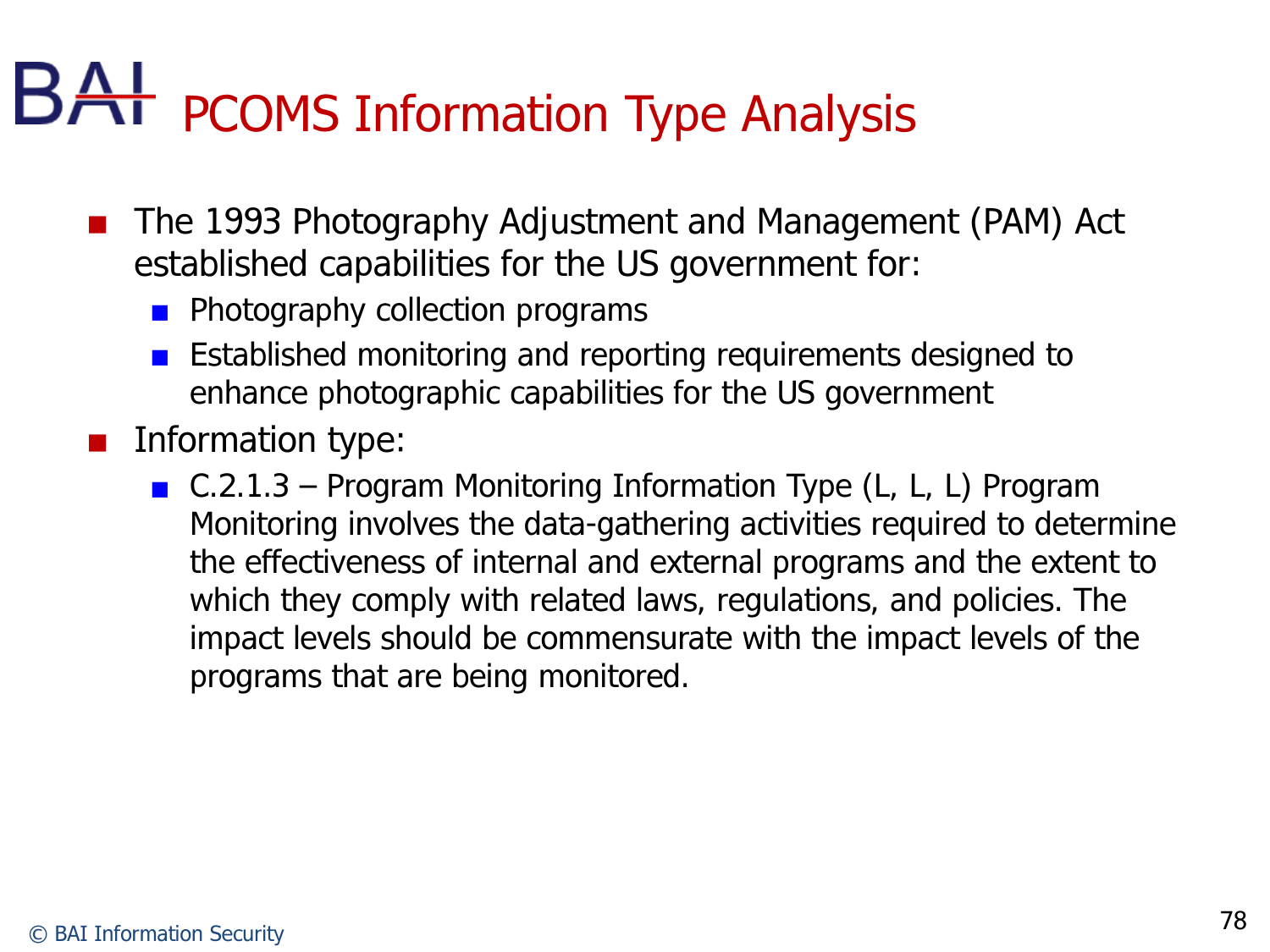

# PCOMS Information Type Analysis
The 1993 Photography Adjustment and Management (PAM) Act established capabilities for the US government for:
Photography collection programs
Established monitoring and reporting requirements designed to enhance photographic capabilities for the US government
Information type:
C.2.1.3 – Program Monitoring Information Type (L, L, L) Program Monitoring involves the data-gathering activities required to determine the effectiveness of internal and external programs and the extent to which they comply with related laws, regulations, and policies. The impact levels should be commensurate with the impact levels of the programs that are being monitored.